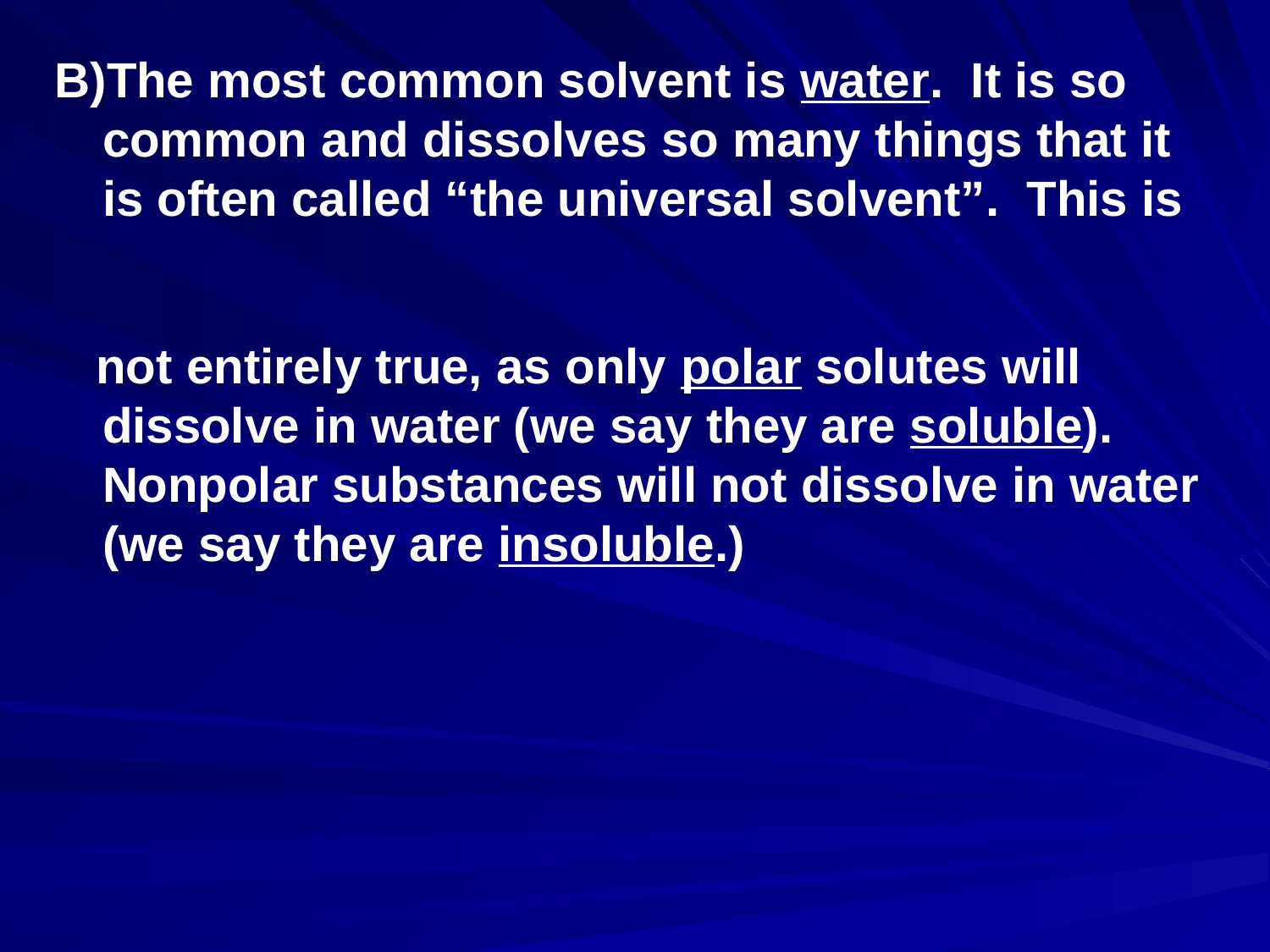

The most common solvent is water.  It is so common and dissolves so many things that it is often called “the universal solvent”.  This is

   not entirely true, as only polar solutes will dissolve in water (we say they are soluble).  Nonpolar substances will not dissolve in water (we say they are insoluble.)